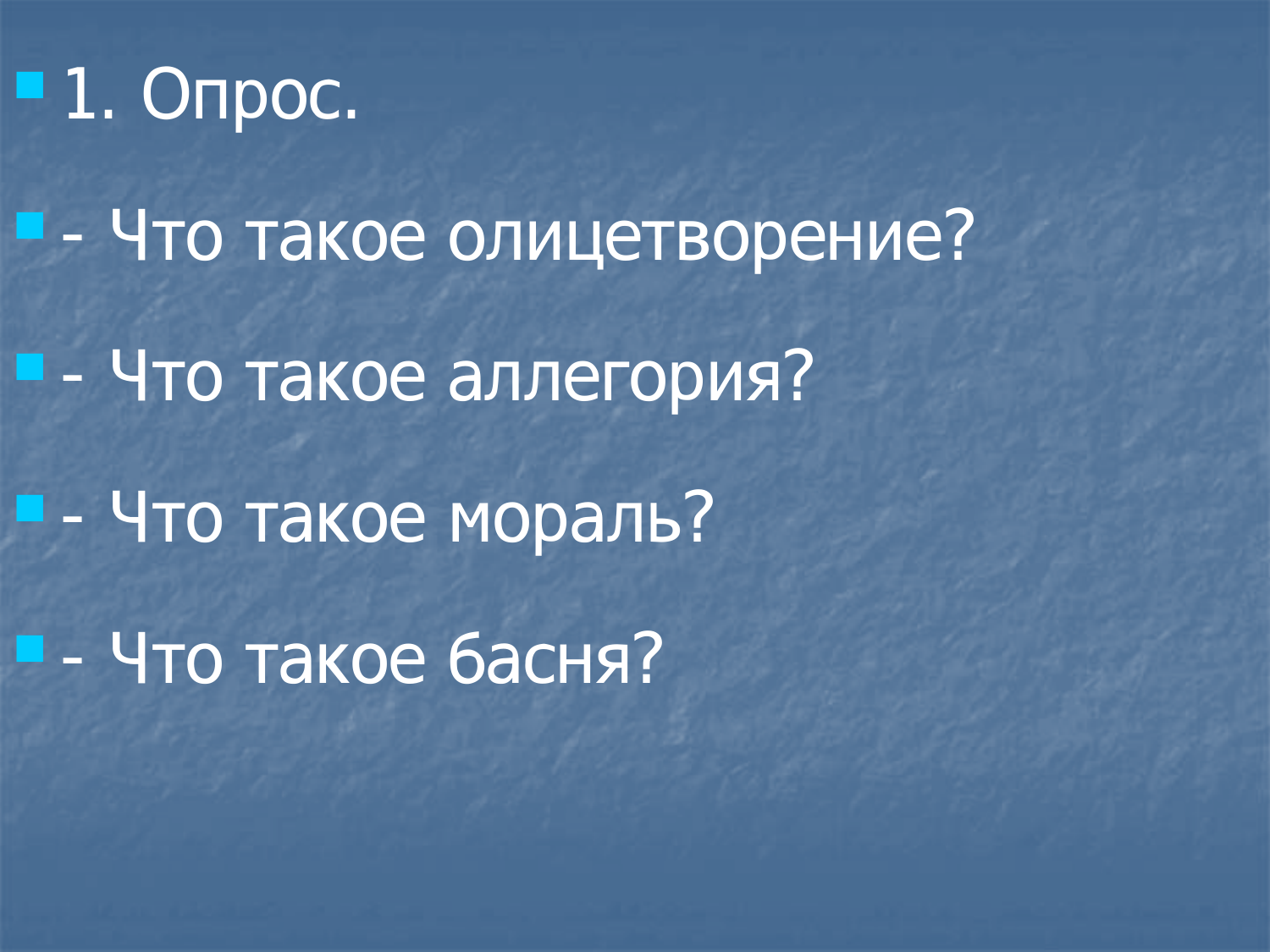

1. Опрос.
- Что такое олицетворение?
- Что такое аллегория?
- Что такое мораль?
- Что такое басня?